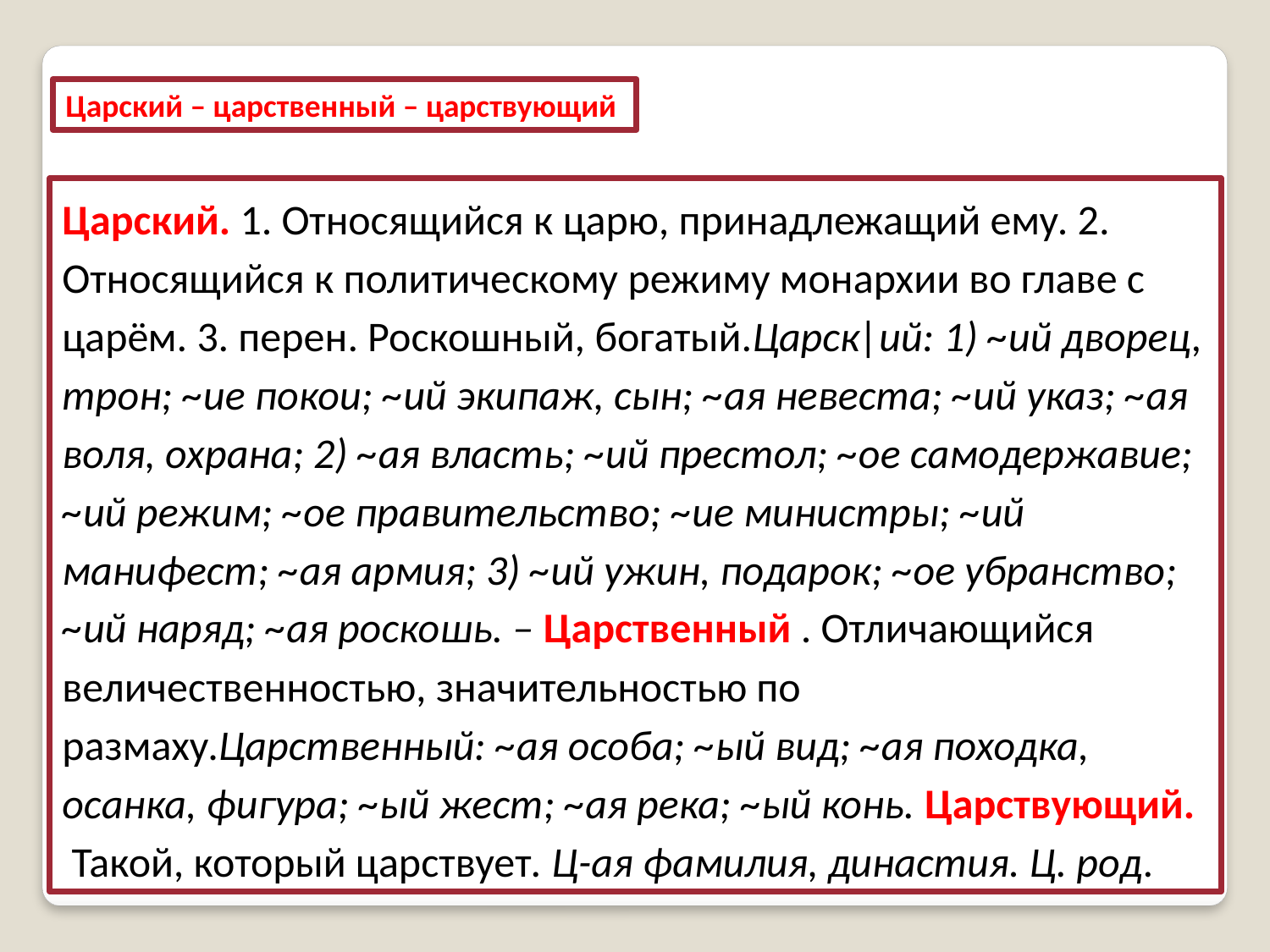

Царский – царственный – царствующий
Царский. 1. Относящийся к царю, принадлежащий ему. 2. Относящийся к политическому режиму монархии во главе с царём. 3. перен. Роскошный, богатый.Царск|ий: 1) ~ий дворец, трон; ~ие покои; ~ий экипаж, сын; ~ая невеста; ~ий указ; ~ая воля, охрана; 2) ~ая власть; ~ий престол; ~ое самодержавие; ~ий режим; ~ое правительство; ~ие министры; ~ий манифест; ~ая армия; 3) ~ий ужин, подарок; ~ое убранство; ~ий наряд; ~ая роскошь. – Царственный . Отличающийся величественностью, значительностью по размаху.Царственный: ~ая особа; ~ый вид; ~ая походка, осанка, фигура; ~ый жест; ~ая река; ~ый конь. Царствующий.   Такой, который царствует. Ц-ая фамилия, династия. Ц. род.